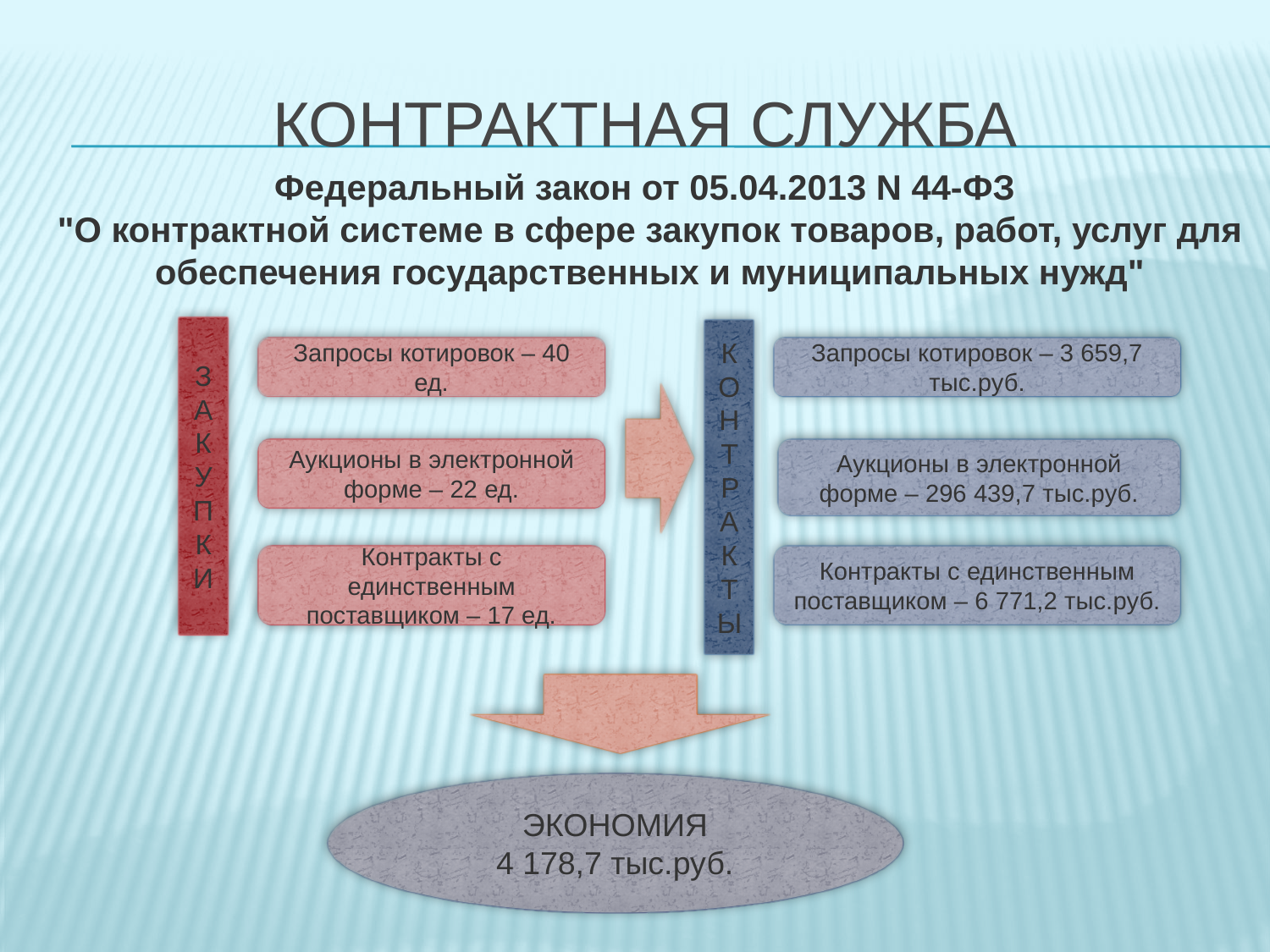

# Контрактная служба
Федеральный закон от 05.04.2013 N 44-ФЗ
"О контрактной системе в сфере закупок товаров, работ, услуг для обеспечения государственных и муниципальных нужд"
ЗАКУПКИ
КОНТРАКТЫ
Запросы котировок – 40 ед.
Запросы котировок – 3 659,7 тыс.руб.

Аукционы в электронной форме – 22 ед.
Аукционы в электронной форме – 296 439,7 тыс.руб.
Контракты с единственным поставщиком – 17 ед.
Контракты с единственным поставщиком – 6 771,2 тыс.руб.

ЭКОНОМИЯ
4 178,7 тыс.руб.